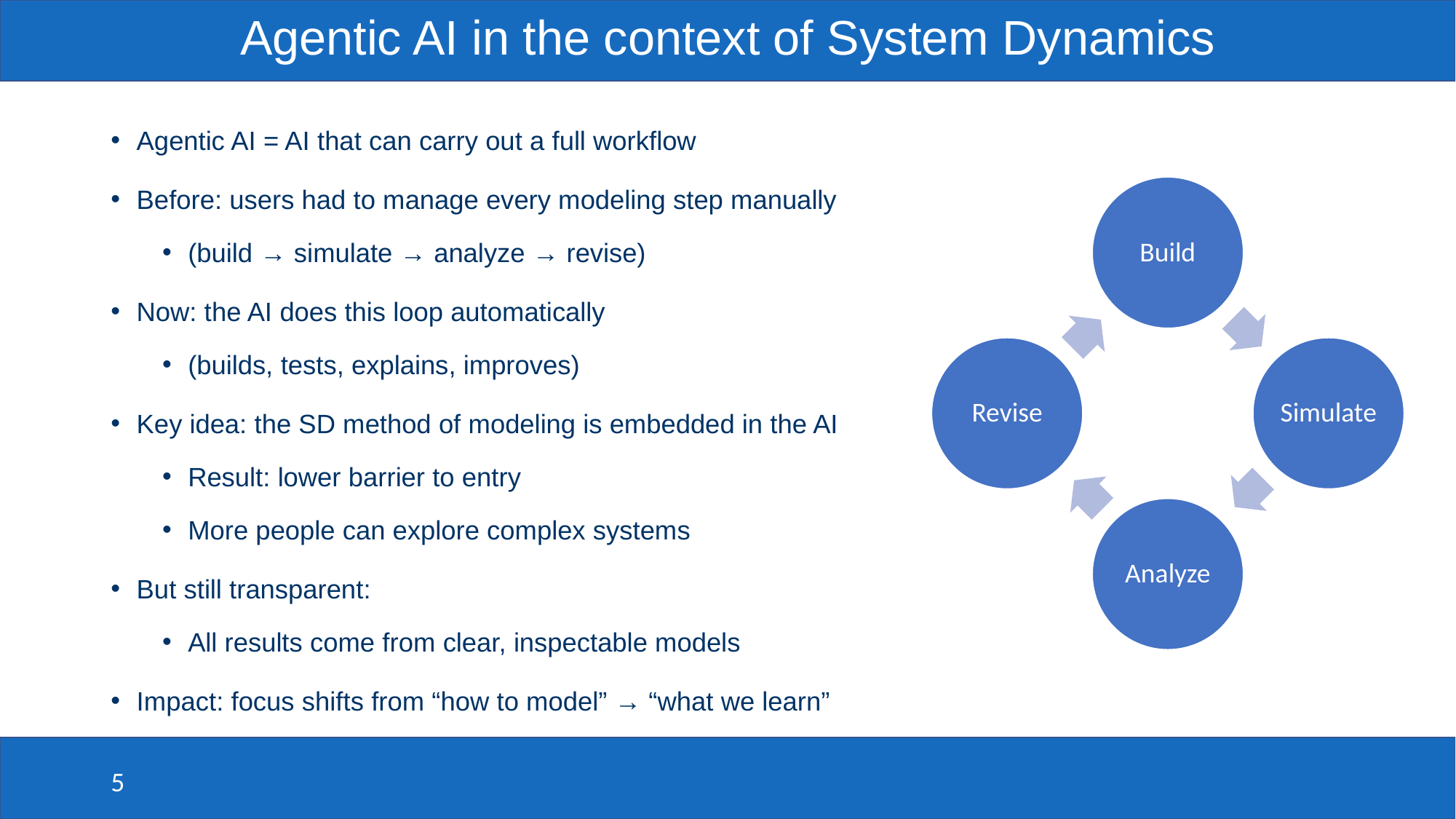

# Agentic AI in the context of System Dynamics
Agentic AI = AI that can carry out a full workflow
Before: users had to manage every modeling step manually
(build → simulate → analyze → revise)
Now: the AI does this loop automatically
(builds, tests, explains, improves)
Key idea: the SD method of modeling is embedded in the AI
Result: lower barrier to entry
More people can explore complex systems
But still transparent:
All results come from clear, inspectable models
Impact: focus shifts from “how to model” → “what we learn”
Build

Simulate

Analyze

Revise

5